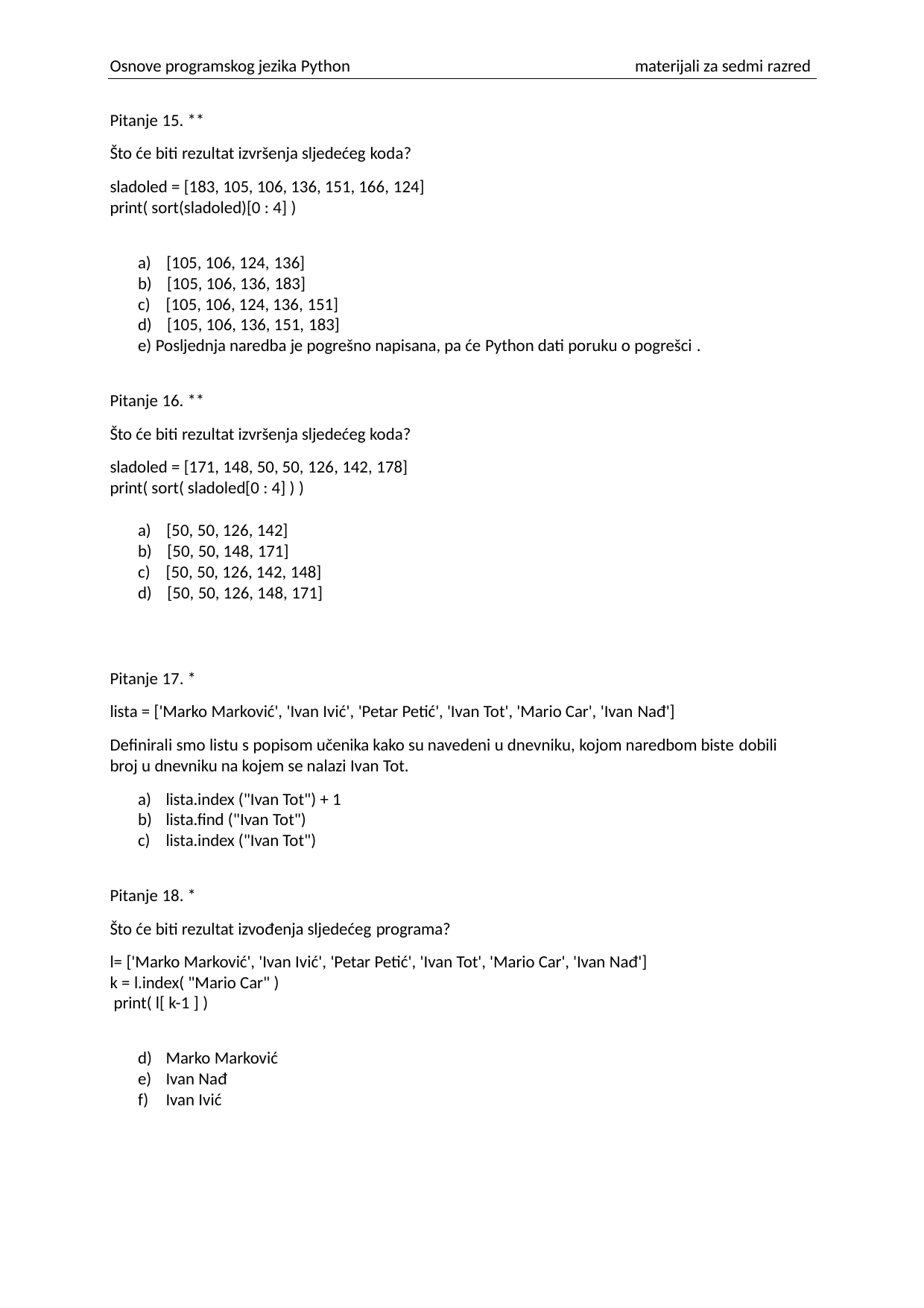

Osnove programskog jezika Python
materijali za sedmi razred

Pitanje 15. **
Što će biti rezultat izvršenja sljedećeg koda?
sladoled = [183, 105, 106, 136, 151, 166, 124]
print( sort(sladoled)[0 : 4] )

a)    [105, 106, 124, 136]
b)    [105, 106, 136, 183]
c)    [105, 106, 124, 136, 151]
d)    [105, 106, 136, 151, 183]
e) Posljednja naredba je pogrešno napisana, pa će Python dati poruku o pogrešci .

Pitanje 16. **
Što će biti rezultat izvršenja sljedećeg koda?  sladoled = [171, 148, 50, 50, 126, 142, 178]
print( sort( sladoled[0 : 4] ) )

a)    [50, 50, 126, 142]
b)    [50, 50, 148, 171]
c)    [50, 50, 126, 142, 148]
d)    [50, 50, 126, 148, 171]
Pitanje 17. *
lista = ['Marko Marković', 'Ivan Ivić', 'Petar Petić', 'Ivan Tot', 'Mario Car', 'Ivan Nađ']
Definirali smo listu s popisom učenika kako su navedeni u dnevniku, kojom naredbom biste dobili
broj u dnevniku na kojem se nalazi Ivan Tot.
lista.index ("Ivan Tot") + 1
lista.find ("Ivan Tot")
lista.index ("Ivan Tot")

Pitanje 18. *
Što će biti rezultat izvođenja sljedećeg programa?
l= ['Marko Marković', 'Ivan Ivić', 'Petar Petić', 'Ivan Tot', 'Mario Car', 'Ivan Nađ']
k = l.index( "Mario Car" )  print( l[ k-1 ] )

Marko Marković
Ivan Nađ
Ivan Ivić